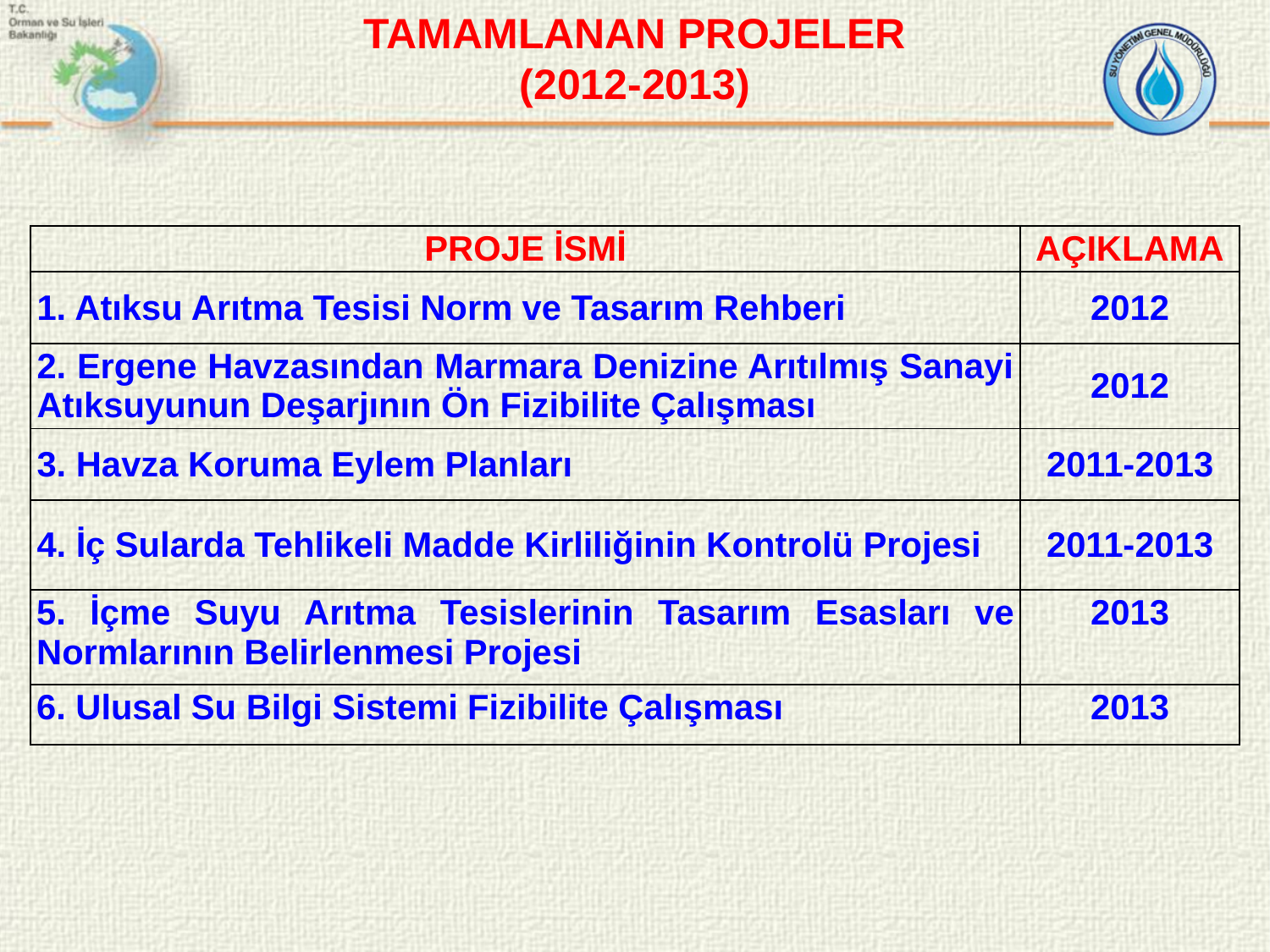

TAMAMLANAN PROJELER
(2012-2013)
| PROJE İSMİ | AÇIKLAMA |
| --- | --- |
| 1. Atıksu Arıtma Tesisi Norm ve Tasarım Rehberi | 2012 |
| 2. Ergene Havzasından Marmara Denizine Arıtılmış Sanayi Atıksuyunun Deşarjının Ön Fizibilite Çalışması | 2012 |
| 3. Havza Koruma Eylem Planları | 2011-2013 |
| 4. İç Sularda Tehlikeli Madde Kirliliğinin Kontrolü Projesi | 2011-2013 |
| 5. İçme Suyu Arıtma Tesislerinin Tasarım Esasları ve Normlarının Belirlenmesi Projesi | 2013 |
| 6. Ulusal Su Bilgi Sistemi Fizibilite Çalışması | 2013 |